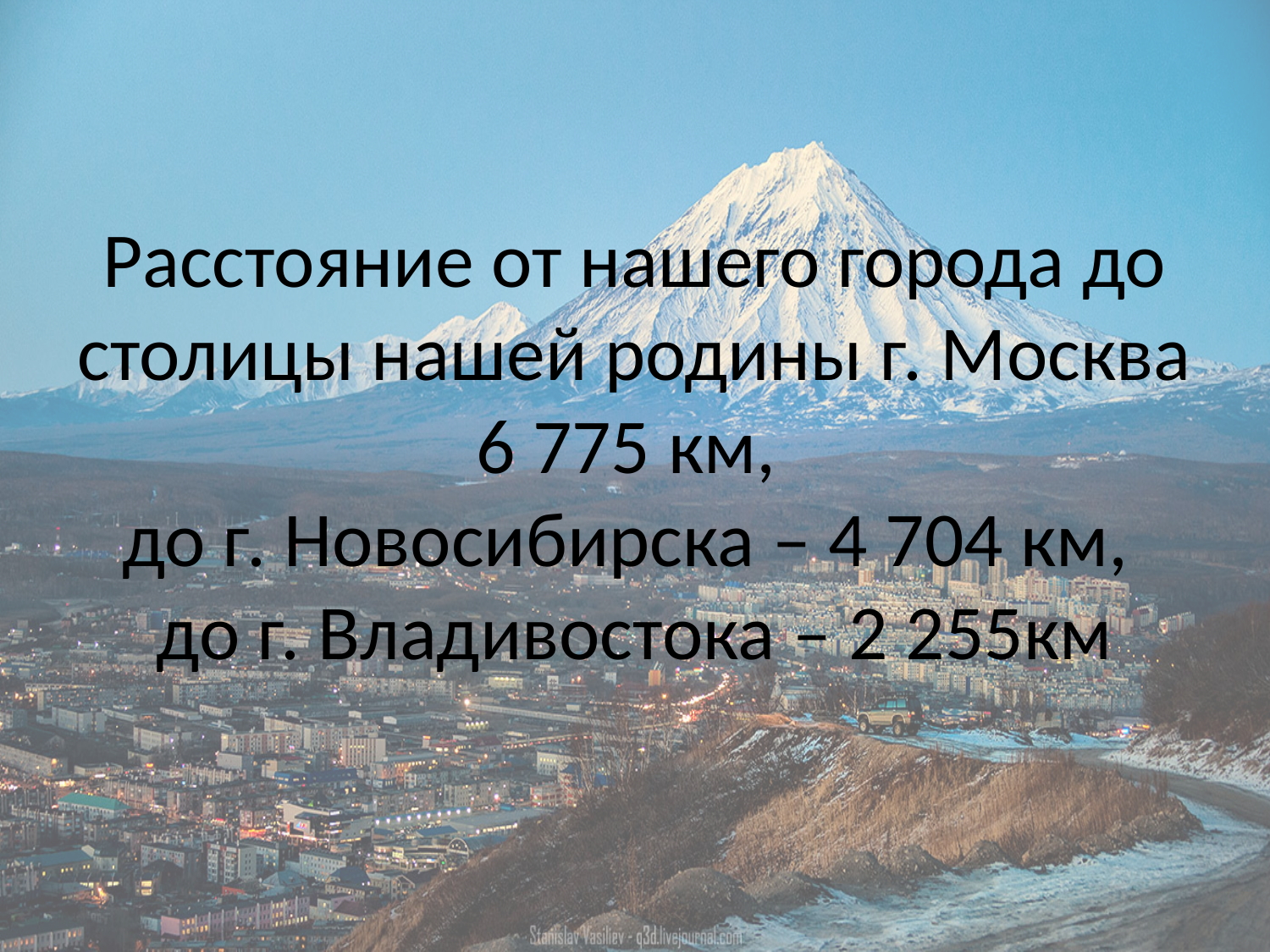

# Расстояние от нашего города до столицы нашей родины г. Москва 6 775 км, до г. Новосибирска – 4 704 км, до г. Владивостока – 2 255км